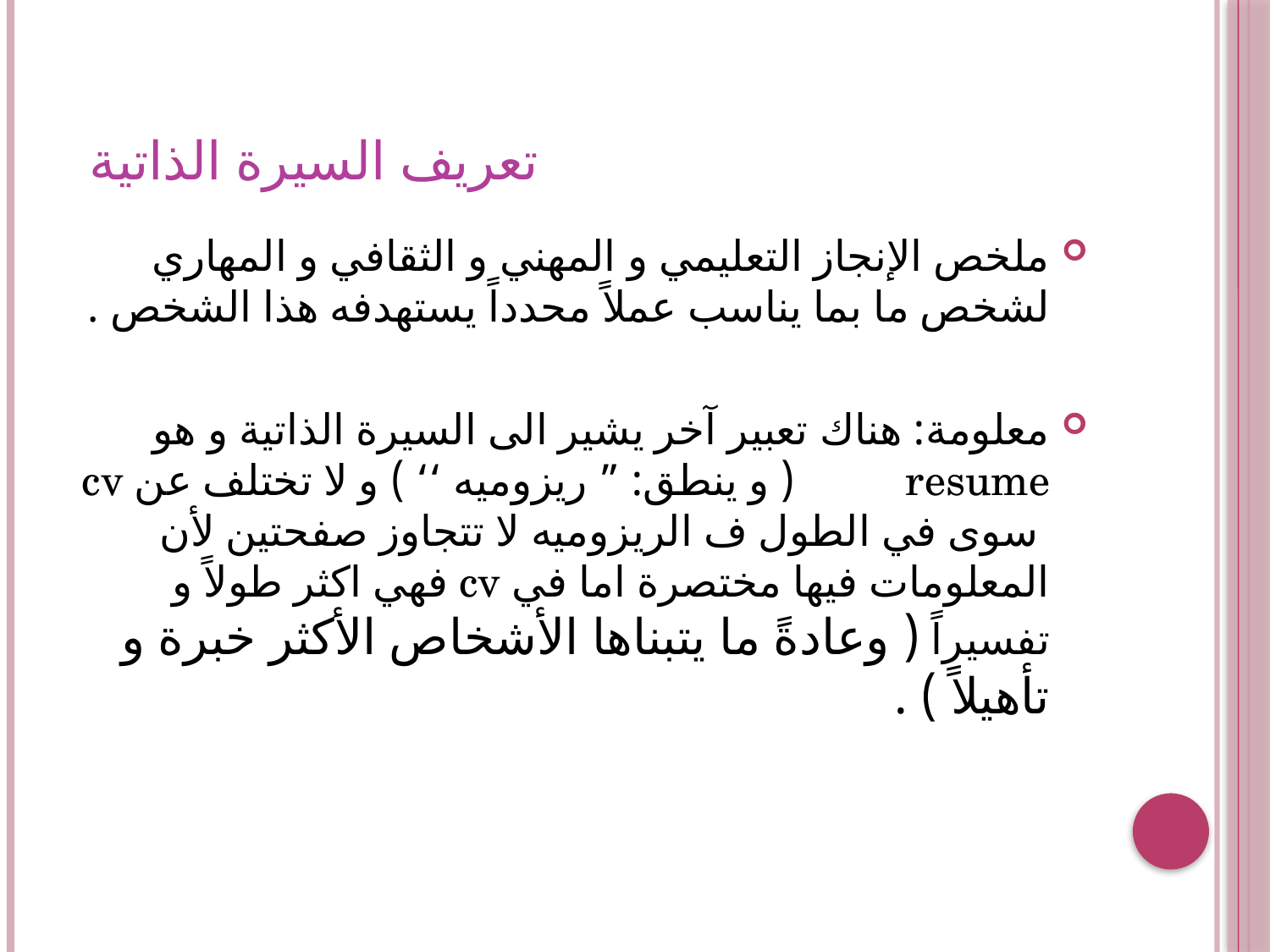

# تعريف السيرة الذاتية
ملخص الإنجاز التعليمي و المهني و الثقافي و المهاري لشخص ما بما يناسب عملاً محدداً يستهدفه هذا الشخص .

معلومة: هناك تعبير آخر يشير الى السيرة الذاتية و هو resume          ( و ينطق: ” ريزوميه ‘‘ ) و لا تختلف عن cv  سوى في الطول ف الريزوميه لا تتجاوز صفحتين لأن المعلومات فيها مختصرة اما في cv فهي اكثر طولاً و تفسيراً ( وعادةً ما يتبناها الأشخاص الأكثر خبرة و تأهيلاً ) .